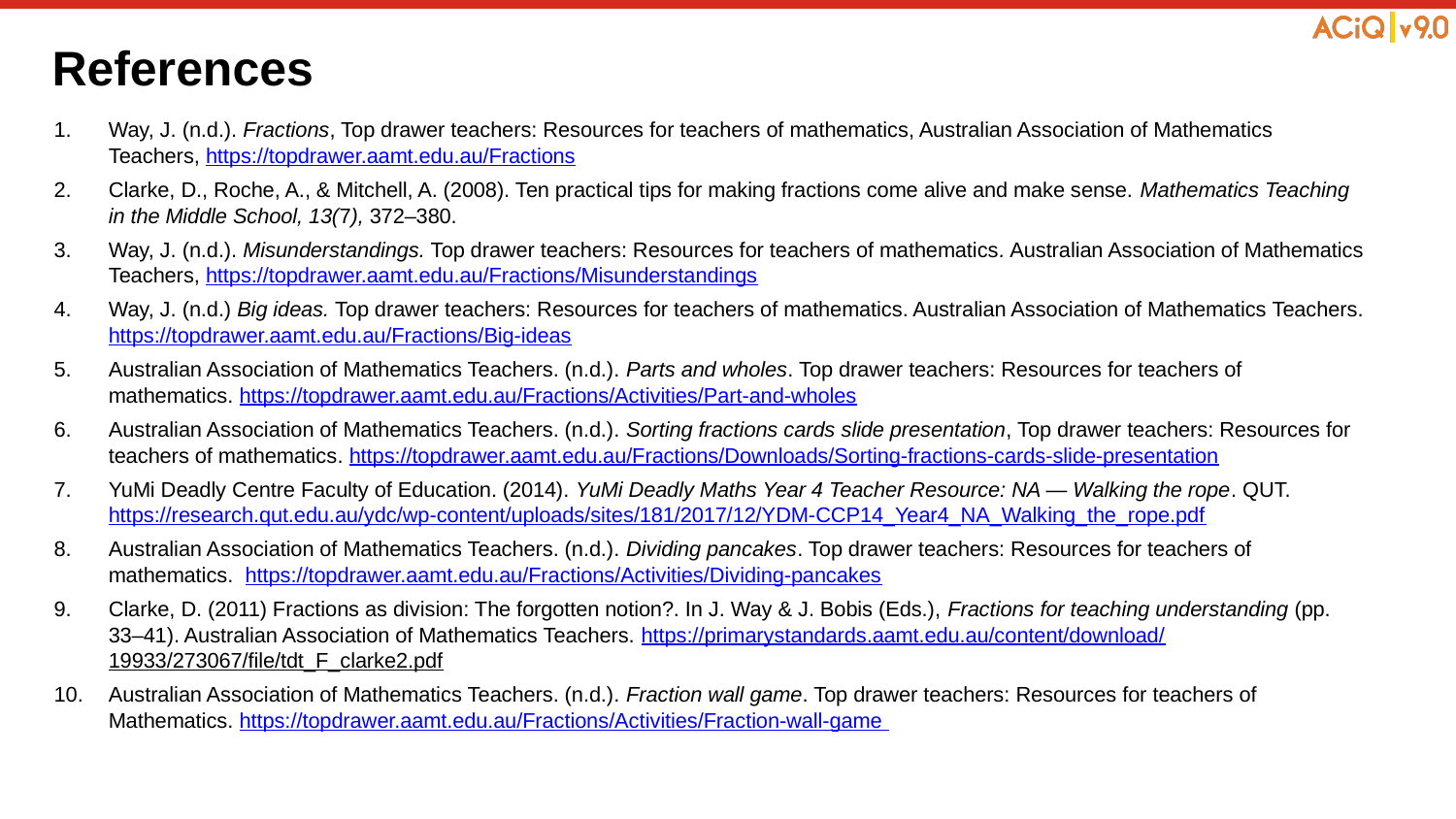

# References
| Way, J. (n.d.). Fractions, Top drawer teachers: Resources for teachers of mathematics, Australian Association of Mathematics Teachers, https://topdrawer.aamt.edu.au/Fractions Clarke, D., Roche, A., & Mitchell, A. (2008). Ten practical tips for making fractions come alive and make sense. Mathematics Teaching in the Middle School, 13(7), 372–380. Way, J. (n.d.). Misunderstandings. Top drawer teachers: Resources for teachers of mathematics. Australian Association of Mathematics Teachers, https://topdrawer.aamt.edu.au/Fractions/Misunderstandings Way, J. (n.d.) Big ideas. Top drawer teachers: Resources for teachers of mathematics. Australian Association of Mathematics Teachers. https://topdrawer.aamt.edu.au/Fractions/Big-ideas Australian Association of Mathematics Teachers. (n.d.). Parts and wholes. Top drawer teachers: Resources for teachers of mathematics. https://topdrawer.aamt.edu.au/Fractions/Activities/Part-and-wholes Australian Association of Mathematics Teachers. (n.d.). Sorting fractions cards slide presentation, Top drawer teachers: Resources for teachers of mathematics. https://topdrawer.aamt.edu.au/Fractions/Downloads/Sorting-fractions-cards-slide-presentation YuMi Deadly Centre Faculty of Education. (2014). YuMi Deadly Maths Year 4 Teacher Resource: NA — Walking the rope. QUT. https://research.qut.edu.au/ydc/wp-content/uploads/sites/181/2017/12/YDM-CCP14\_Year4\_NA\_Walking\_the\_rope.pdf Australian Association of Mathematics Teachers. (n.d.). Dividing pancakes. Top drawer teachers: Resources for teachers of mathematics. https://topdrawer.aamt.edu.au/Fractions/Activities/Dividing-pancakes  Clarke, D. (2011) Fractions as division: The forgotten notion?. In J. Way & J. Bobis (Eds.), Fractions for teaching understanding (pp. 33–41). Australian Association of Mathematics Teachers. https://primarystandards.aamt.edu.au/content/download/ 19933/273067/file/tdt\_F\_clarke2.pdf Australian Association of Mathematics Teachers. (n.d.). Fraction wall game. Top drawer teachers: Resources for teachers of Mathematics. https://topdrawer.aamt.edu.au/Fractions/Activities/Fraction-wall-game |
| --- |